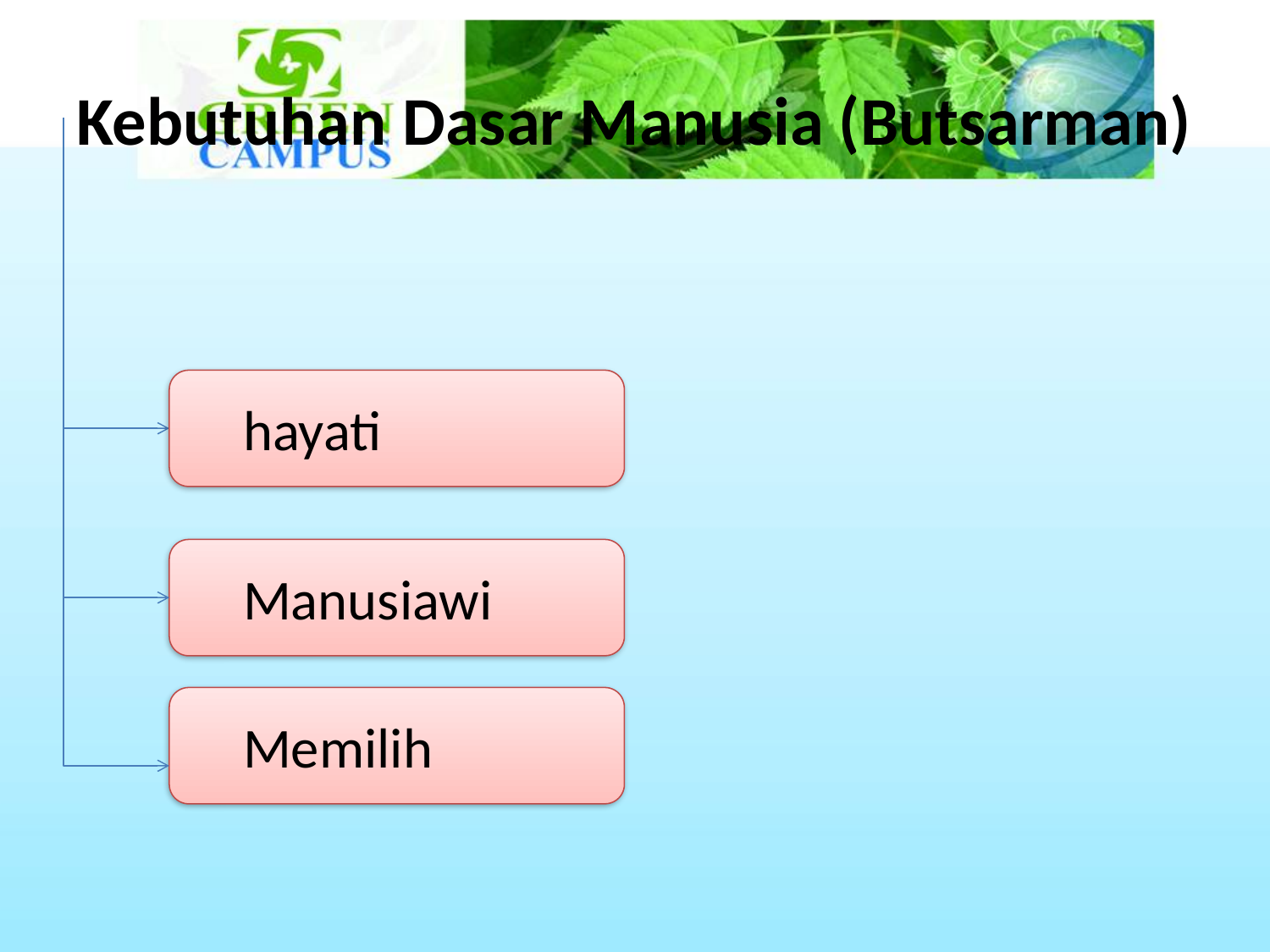

# Kebutuhan Dasar Manusia (Butsarman)
hayati
Manusiawi
Memilih